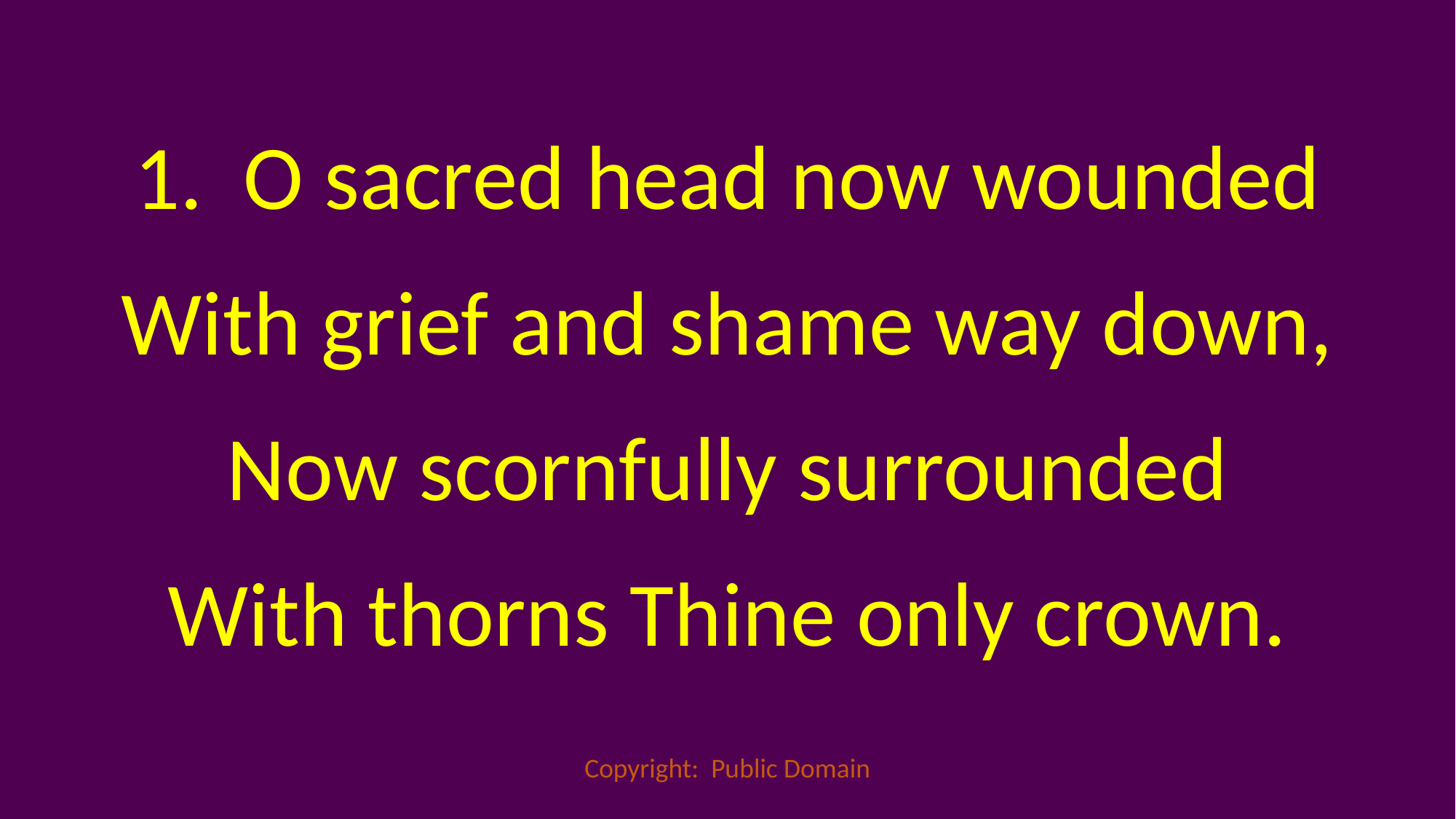

1. 	O sacred head now wounded
With grief and shame way down,
Now scornfully surrounded
With thorns Thine only crown.
Copyright:  Public Domain